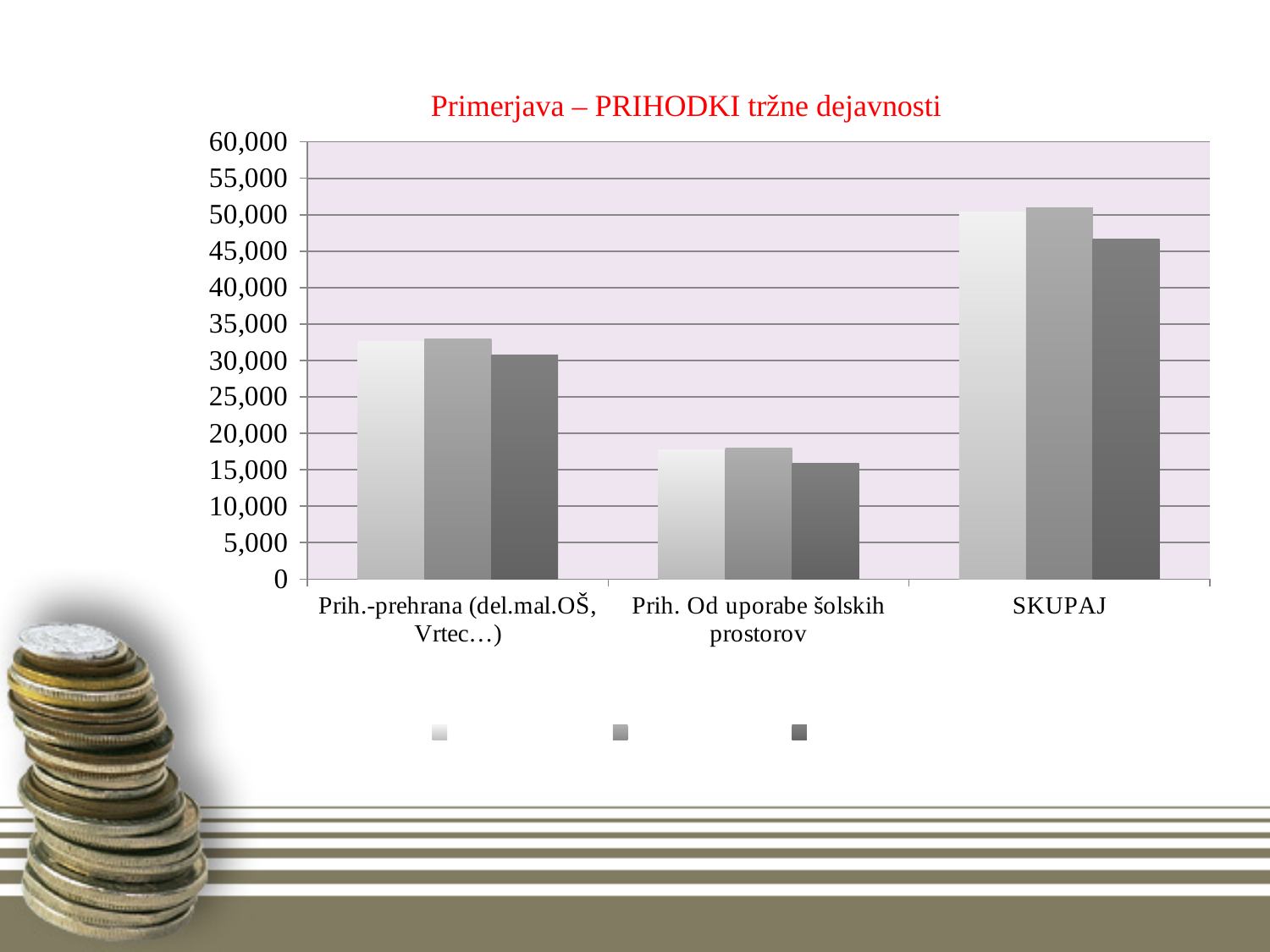

# Primerjava – PRIHODKI tržne dejavnosti

### Chart

| Category | Leto 2012 | Plan 2013 | Leto 2013 |
|---|---|---|---|
| Prih.-prehrana (del.mal.OŠ, Vrtec…) | 32614.0 | 33000.0 | 30748.0 |
| Prih. Od uporabe šolskih prostorov | 17782.0 | 18000.0 | 15941.0 |
| SKUPAJ | 50396.0 | 51000.0 | 46689.0 |